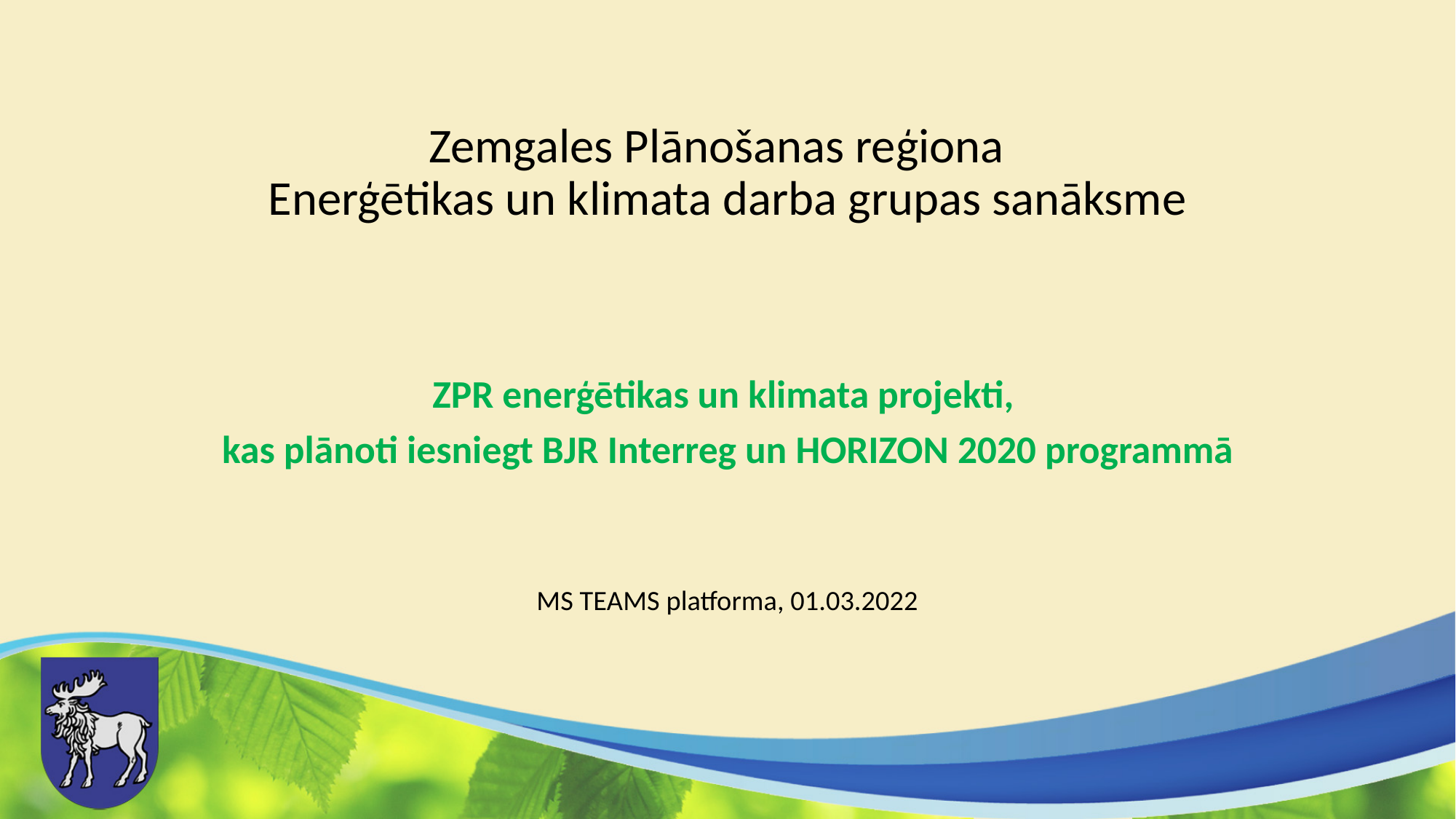

# Zemgales Plānošanas reģiona Enerģētikas un klimata darba grupas sanāksme

ZPR enerģētikas un klimata projekti,
kas plānoti iesniegt BJR Interreg un HORIZON 2020 programmā

MS TEAMS platforma, 01.03.2022